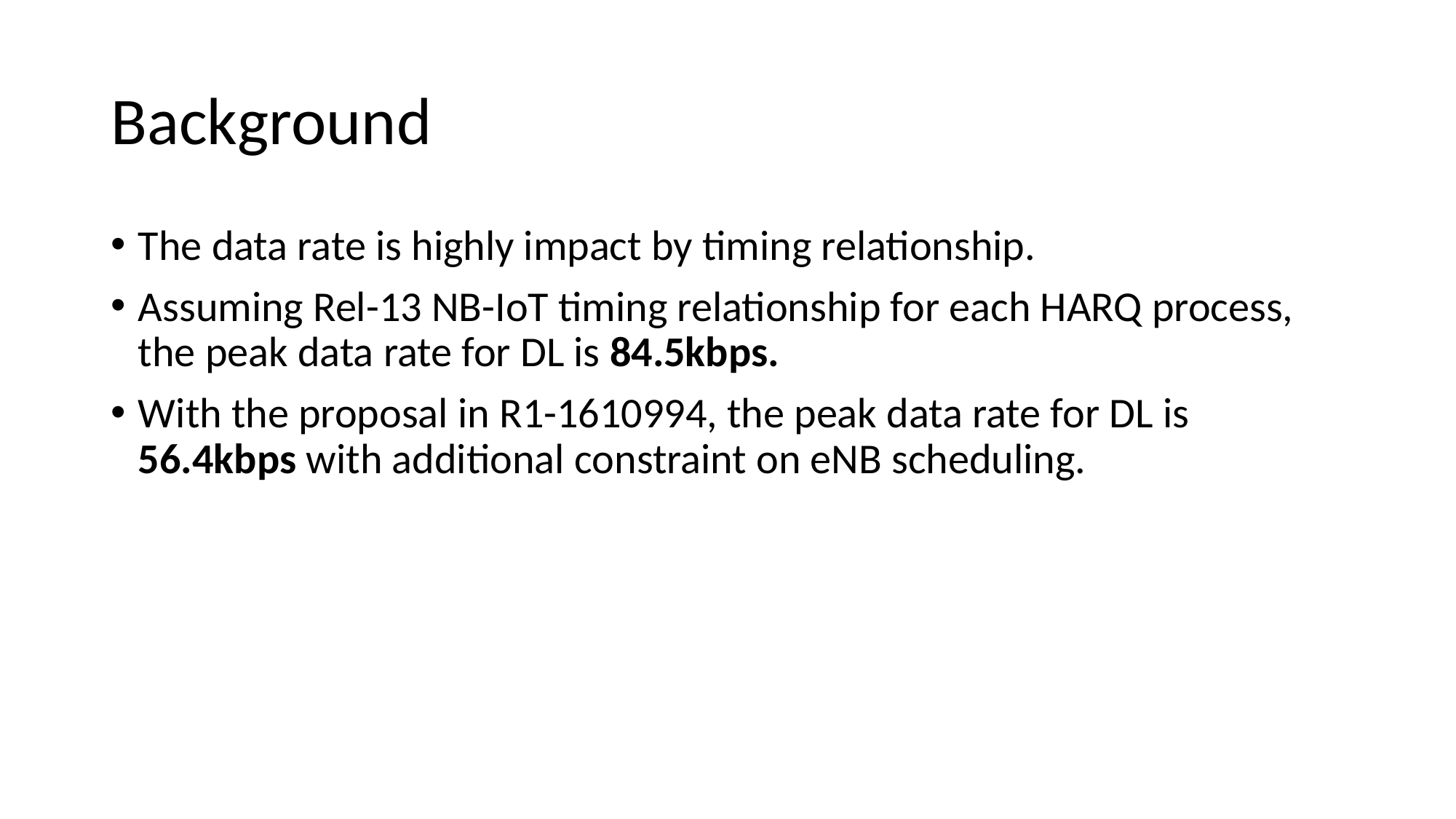

# Background

The data rate is highly impact by timing relationship.
Assuming Rel-13 NB-IoT timing relationship for each HARQ process, the peak data rate for DL is 84.5kbps.
With the proposal in R1-1610994, the peak data rate for DL is 56.4kbps with additional constraint on eNB scheduling.